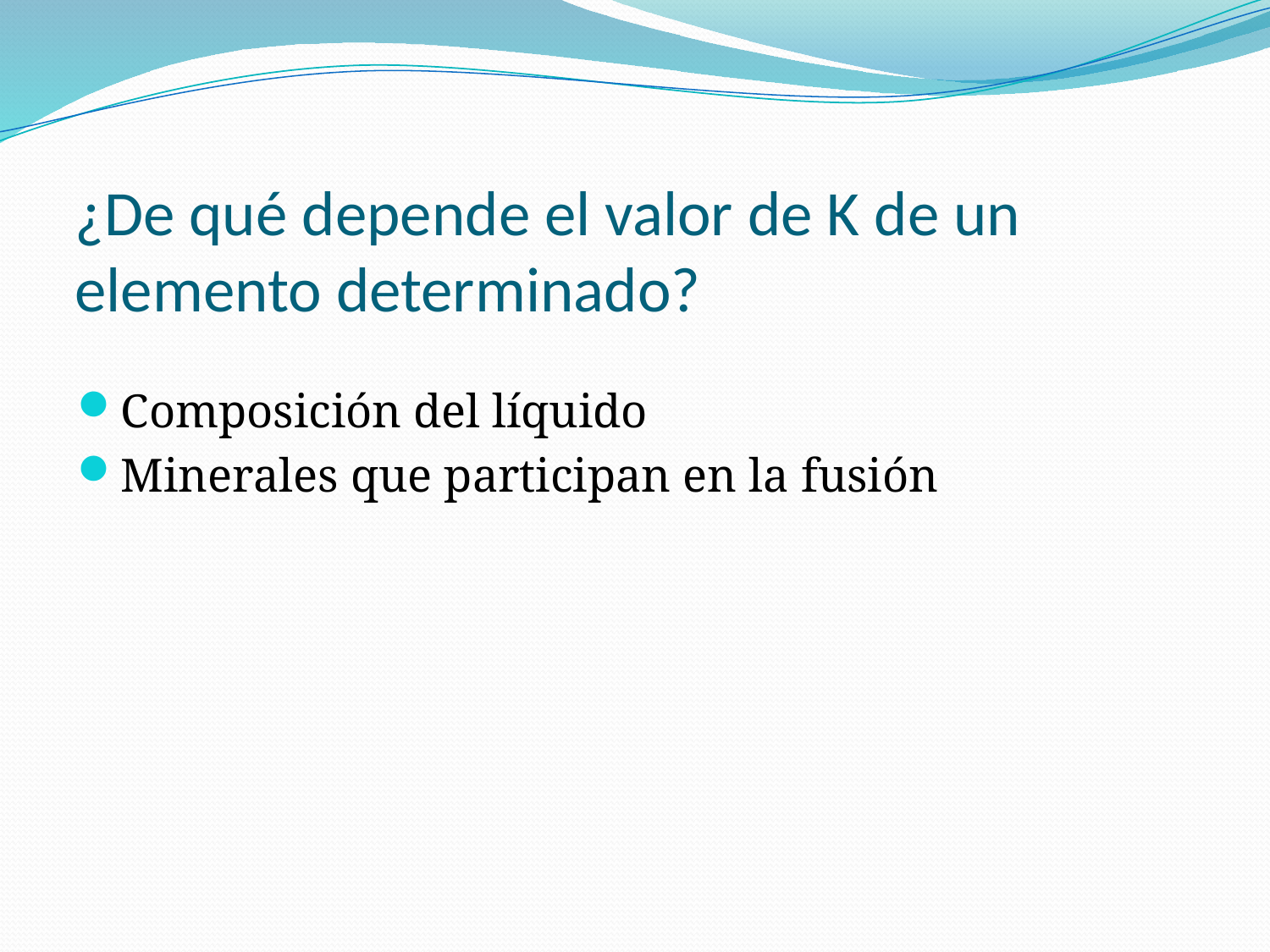

# ¿De qué depende el valor de K de un elemento determinado?
Composición del líquido
Minerales que participan en la fusión